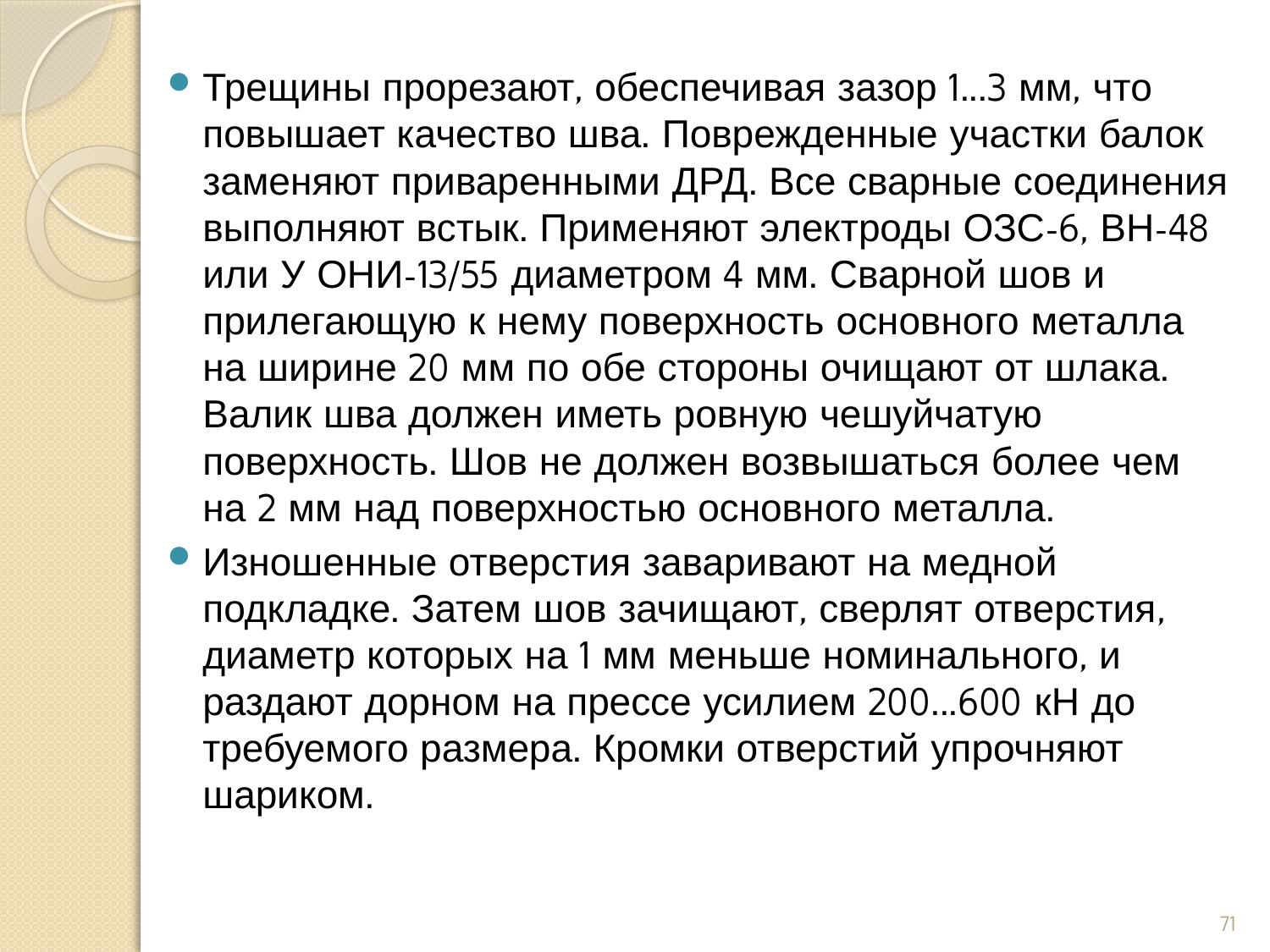

Трещины прорезают, обеспечивая зазор 1...3 мм, что повышает качество шва. Поврежденные участки балок заменяют приваренными ДРД. Все сварные соединения выполняют встык. Применяют электроды ОЗС-6, ВН-48 или У ОНИ-13/55 диаметром 4 мм. Сварной шов и прилегающую к нему поверхность основного металла на ширине 20 мм по обе стороны очищают от шлака. Валик шва должен иметь ровную чешуйчатую поверхность. Шов не должен возвышаться более чем на 2 мм над поверхностью основного металла.
Изношенные отверстия заваривают на медной подкладке. Затем шов зачищают, сверлят отверстия, диаметр которых на 1 мм меньше номинального, и раздают дорном на прессе уси­лием 200...600 кН до требуемого размера. Кромки отверстий упрочняют шариком.

71